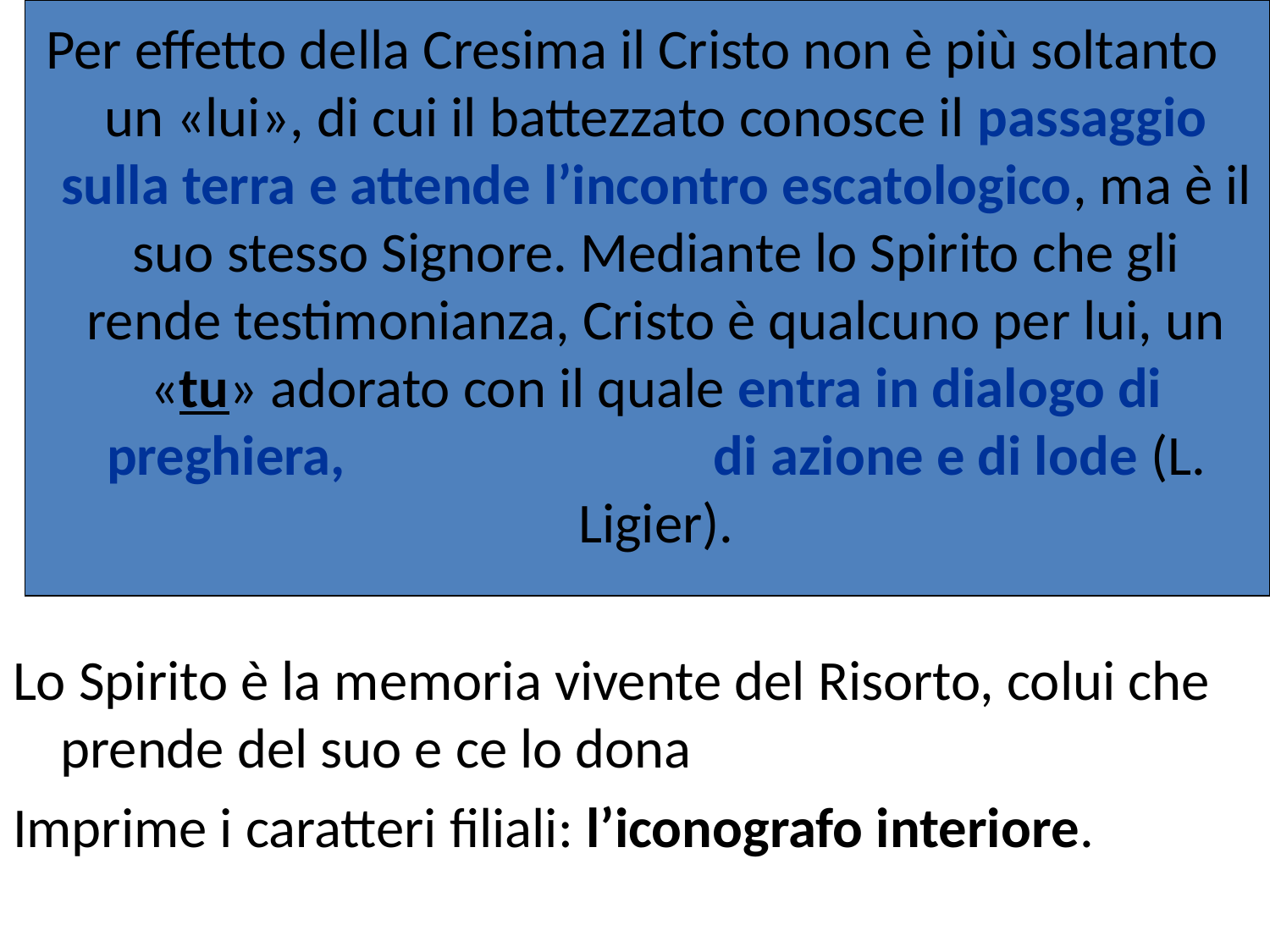

Per effetto della Cresima il Cristo non è più soltanto un «lui», di cui il battezzato conosce il passaggio sulla terra e attende l’incontro escatologico, ma è il suo stesso Signore. Mediante lo Spirito che gli rende testimonianza, Cristo è qualcuno per lui, un «tu» adorato con il quale entra in dialogo di preghiera,                             di azione e di lode (L. Ligier).

Lo Spirito è la memoria vivente del Risorto, colui che prende del suo e ce lo dona
Imprime i caratteri filiali: l’iconografo interiore.